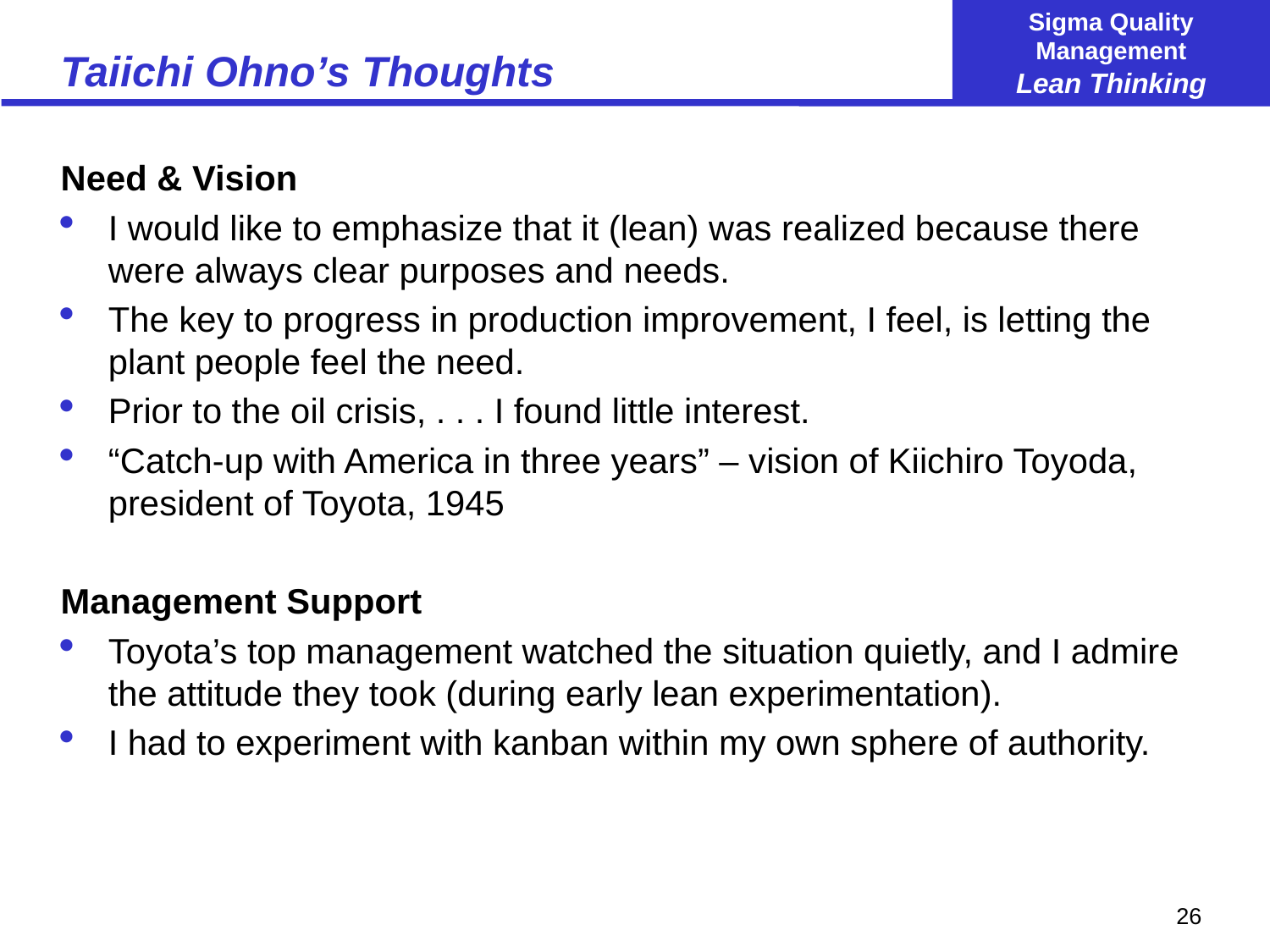

# Taiichi Ohno’s Thoughts
Need & Vision
I would like to emphasize that it (lean) was realized because there were always clear purposes and needs.
The key to progress in production improvement, I feel, is letting the plant people feel the need.
Prior to the oil crisis, . . . I found little interest.
“Catch-up with America in three years” – vision of Kiichiro Toyoda, president of Toyota, 1945

Management Support
Toyota’s top management watched the situation quietly, and I admire the attitude they took (during early lean experimentation).
I had to experiment with kanban within my own sphere of authority.